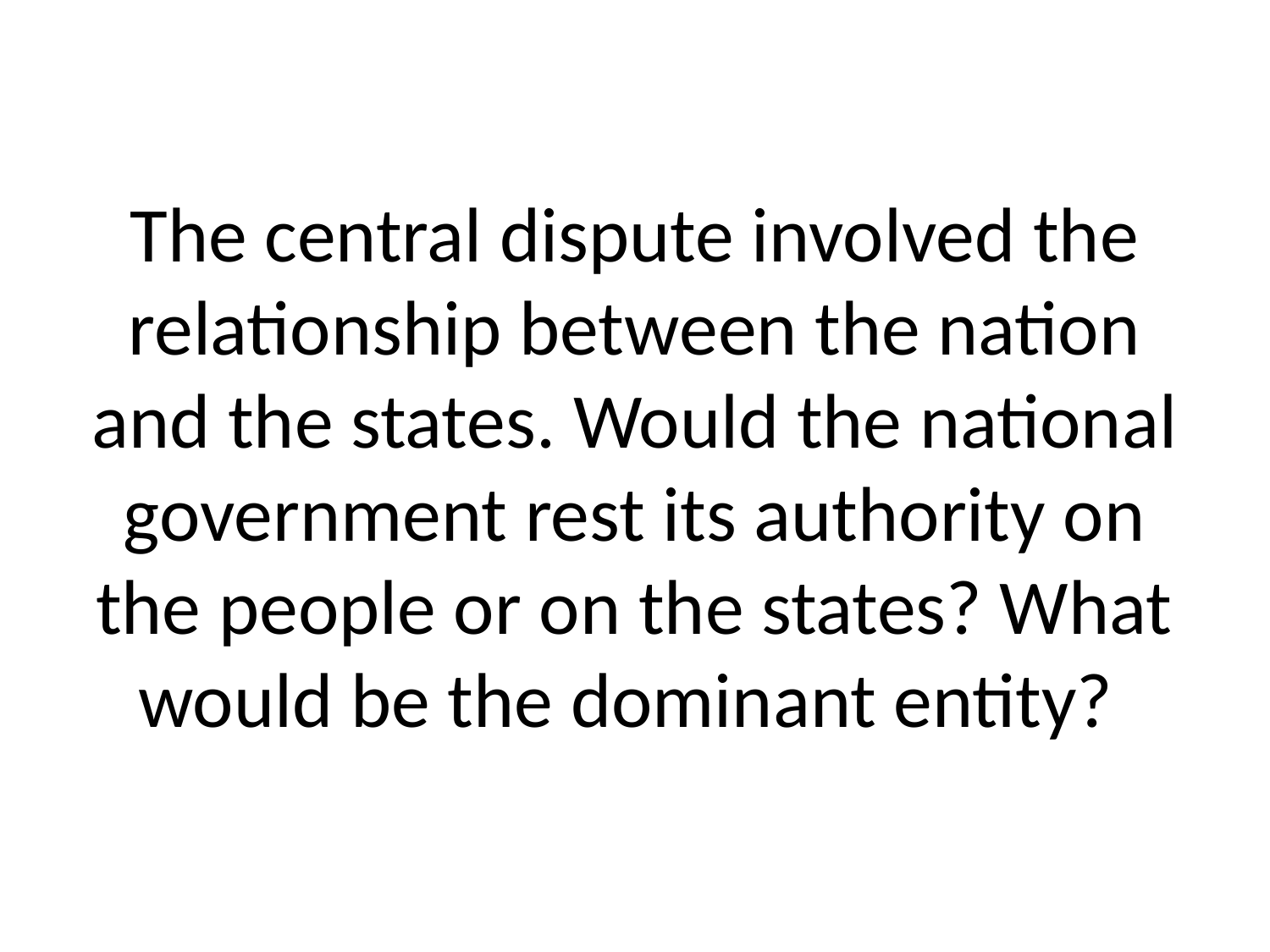

# The central dispute involved the relationship between the nation and the states. Would the national government rest its authority on the people or on the states? What would be the dominant entity?